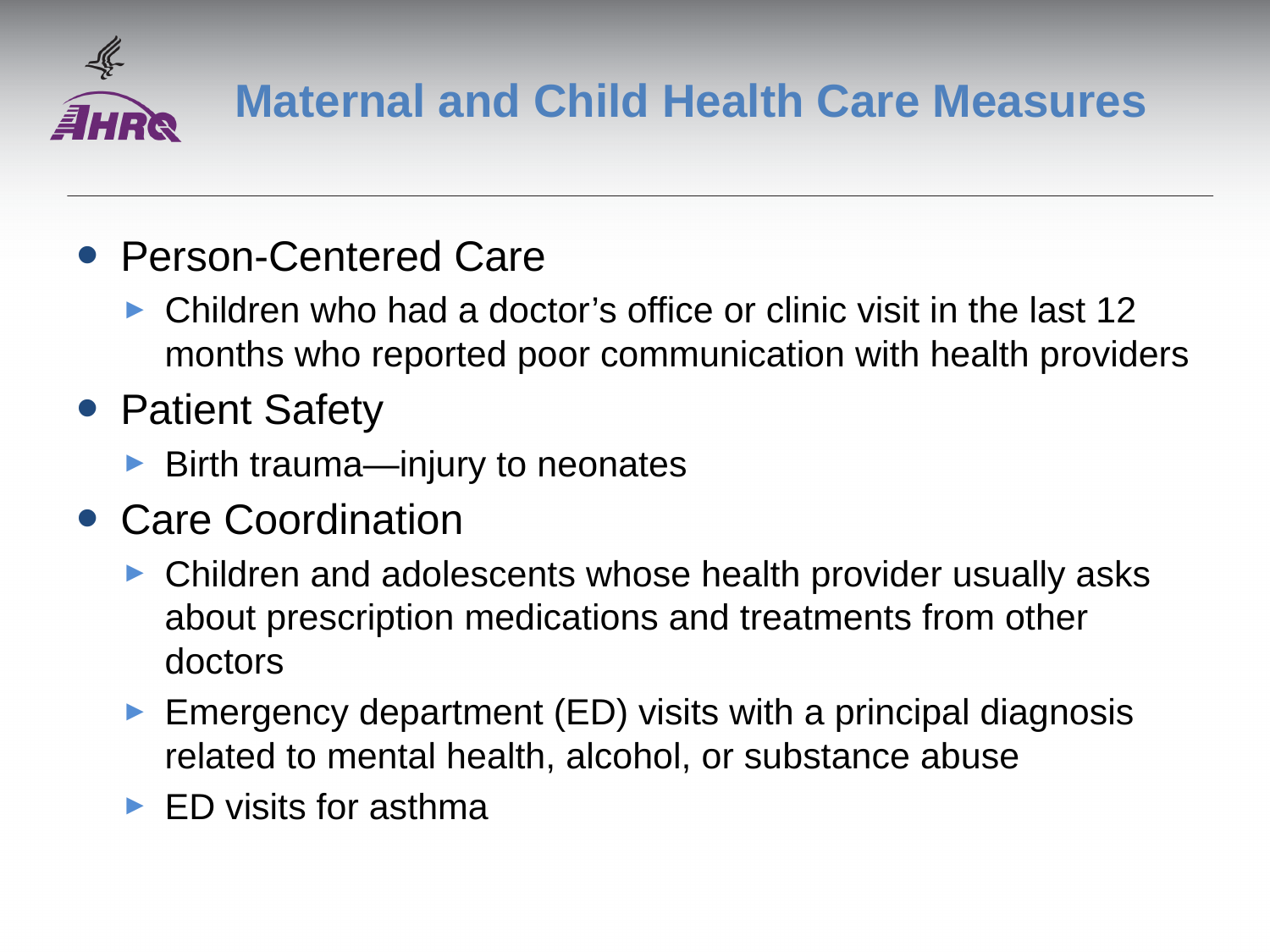

# Maternal and Child Health Care Measures
Person-Centered Care
Children who had a doctor’s office or clinic visit in the last 12 months who reported poor communication with health providers
Patient Safety
Birth trauma—injury to neonates
Care Coordination
Children and adolescents whose health provider usually asks about prescription medications and treatments from other doctors
Emergency department (ED) visits with a principal diagnosis related to mental health, alcohol, or substance abuse
ED visits for asthma